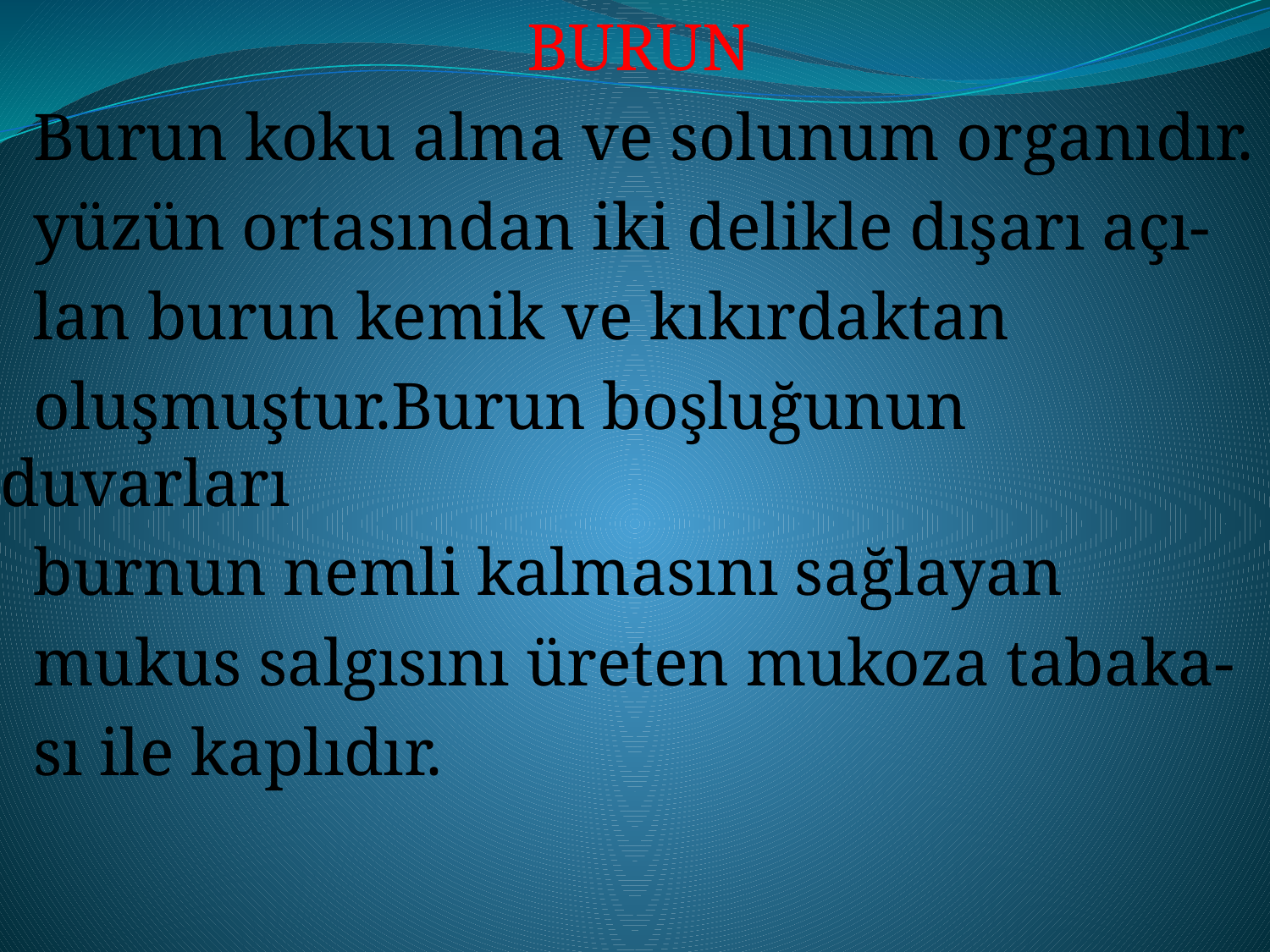

BURUN
  Burun koku alma ve solunum organıdır.
  yüzün ortasından iki delikle dışarı açı-
  lan burun kemik ve kıkırdaktan
  oluşmuştur.Burun boşluğunun duvarları
  burnun nemli kalmasını sağlayan
  mukus salgısını üreten mukoza tabaka-
  sı ile kaplıdır.
#